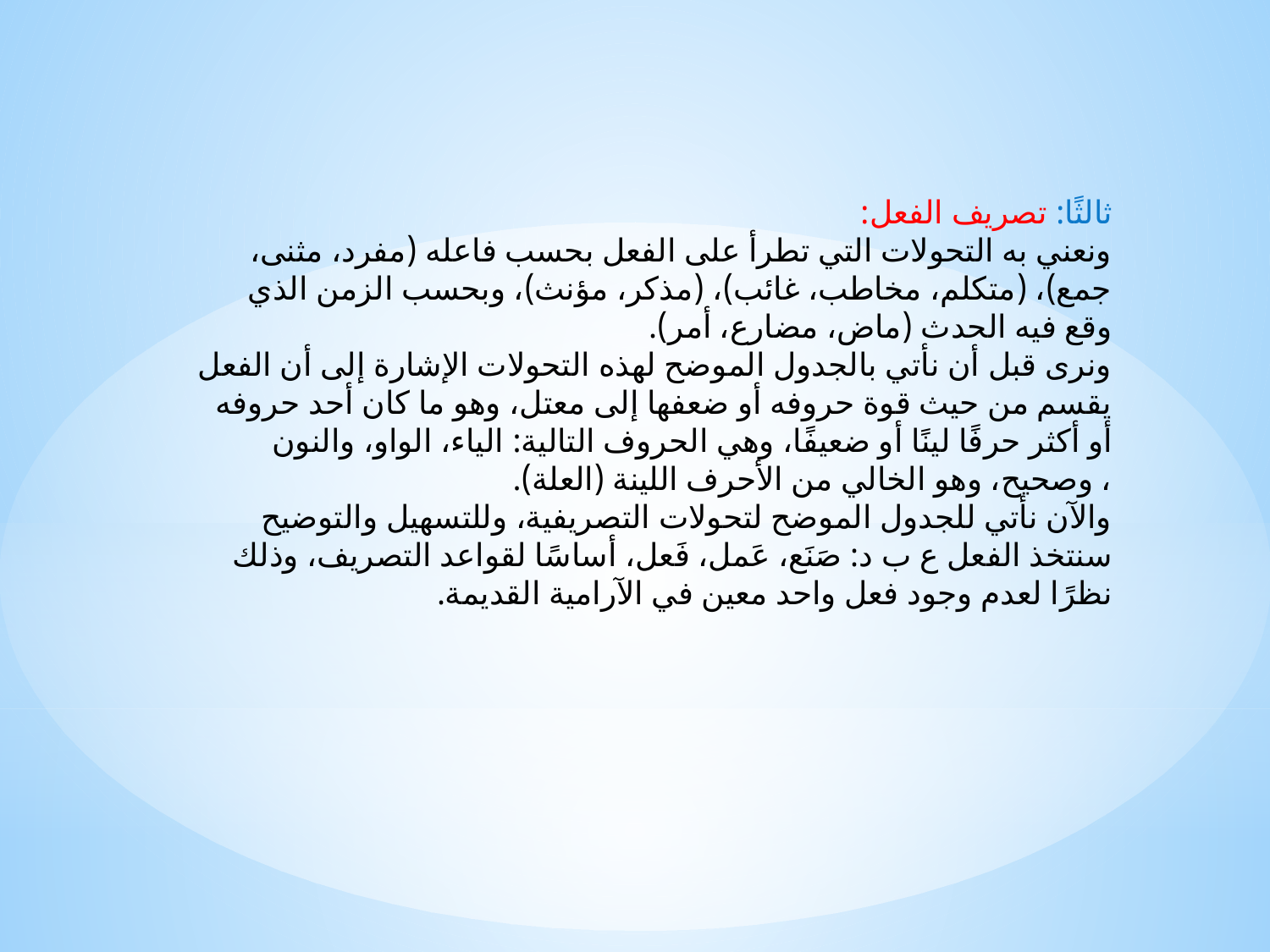

ثالثًا: تصريف الفعل:
ونعني به التحولات التي تطرأ على الفعل بحسب فاعله (مفرد، مثنى، جمع)، (متكلم، مخاطب، غائب)، (مذكر، مؤنث)، وبحسب الزمن الذي وقع فيه الحدث (ماض، مضارع، أمر).
ونرى قبل أن نأتي بالجدول الموضح لهذه التحولات الإشارة إلى أن الفعل يقسم من حيث قوة حروفه أو ضعفها إلى معتل، وهو ما كان أحد حروفه أو أكثر حرفًا لينًا أو ضعيفًا، وهي الحروف التالية: الياء، الواو، والنون
، وصحيح، وهو الخالي من الأحرف اللينة (العلة).
والآن نأتي للجدول الموضح لتحولات التصريفية، وللتسهيل والتوضيح سنتخذ الفعل ع ب د: صَنَع، عَمل، فَعل، أساسًا لقواعد التصريف، وذلك نظرًا لعدم وجود فعل واحد معين في الآرامية القديمة.